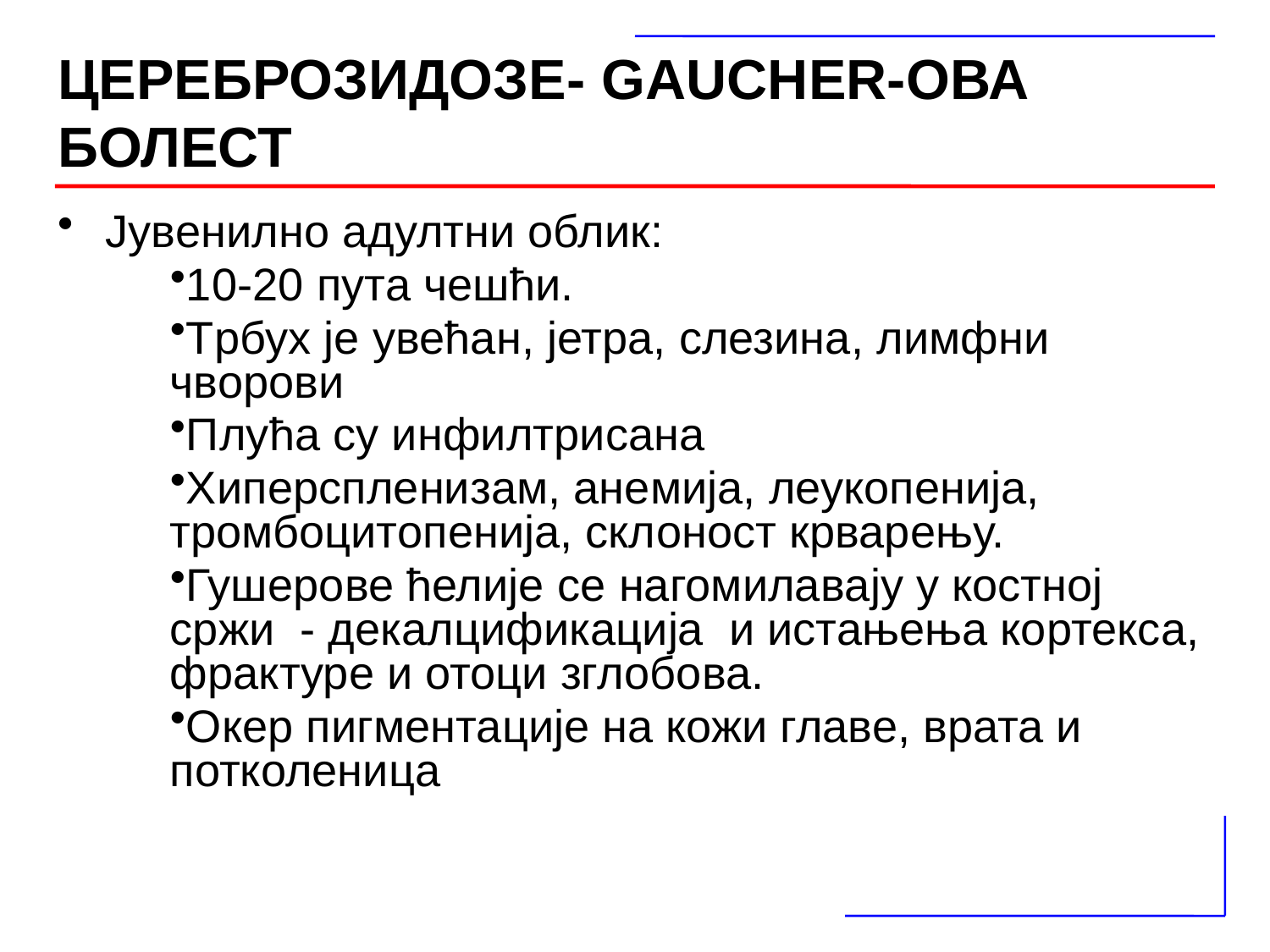

ЦЕРЕБРОЗИДОЗЕ- GAUCHER-ОВА БОЛЕСТ
Јувенилно адултни облик:
10-20 пута чешћи.
Трбух је увећан, јетра, слезина, лимфни чворови
Плућа су инфилтрисана
Хиперспленизам, анемија, леукопенија, тромбоцитопенија, склоност крварењу.
Гушерове ћелије се нагомилавају у костној сржи  - декалцификација  и истањења кортекса, фрактуре и отоци зглобова.
Окер пигментације на кожи главе, врата и потколеница